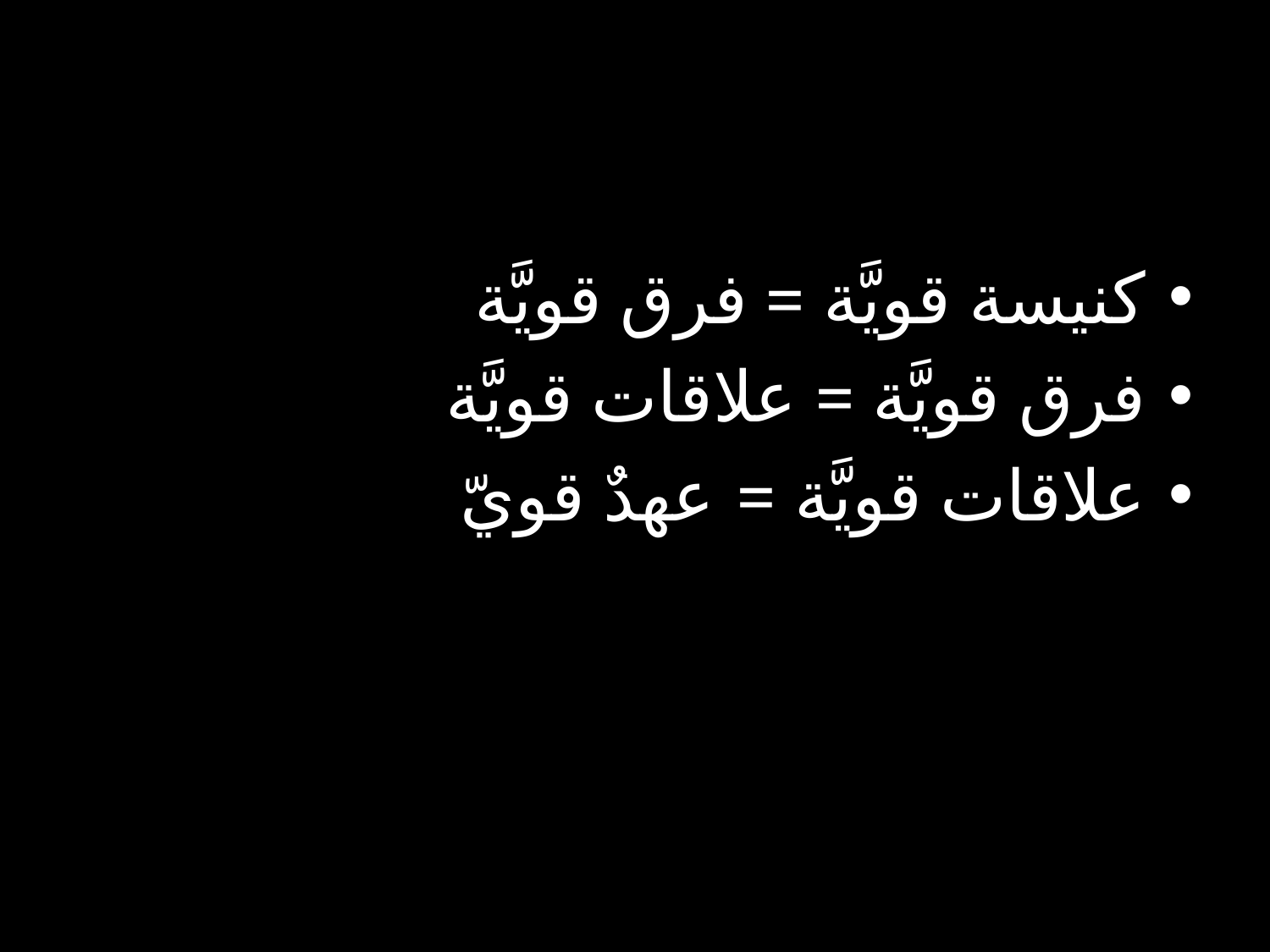

كنيسة قويَّة = فرق قويَّة
فرق قويَّة = علاقات قويَّة
علاقات قويَّة = عهدٌ قويّ